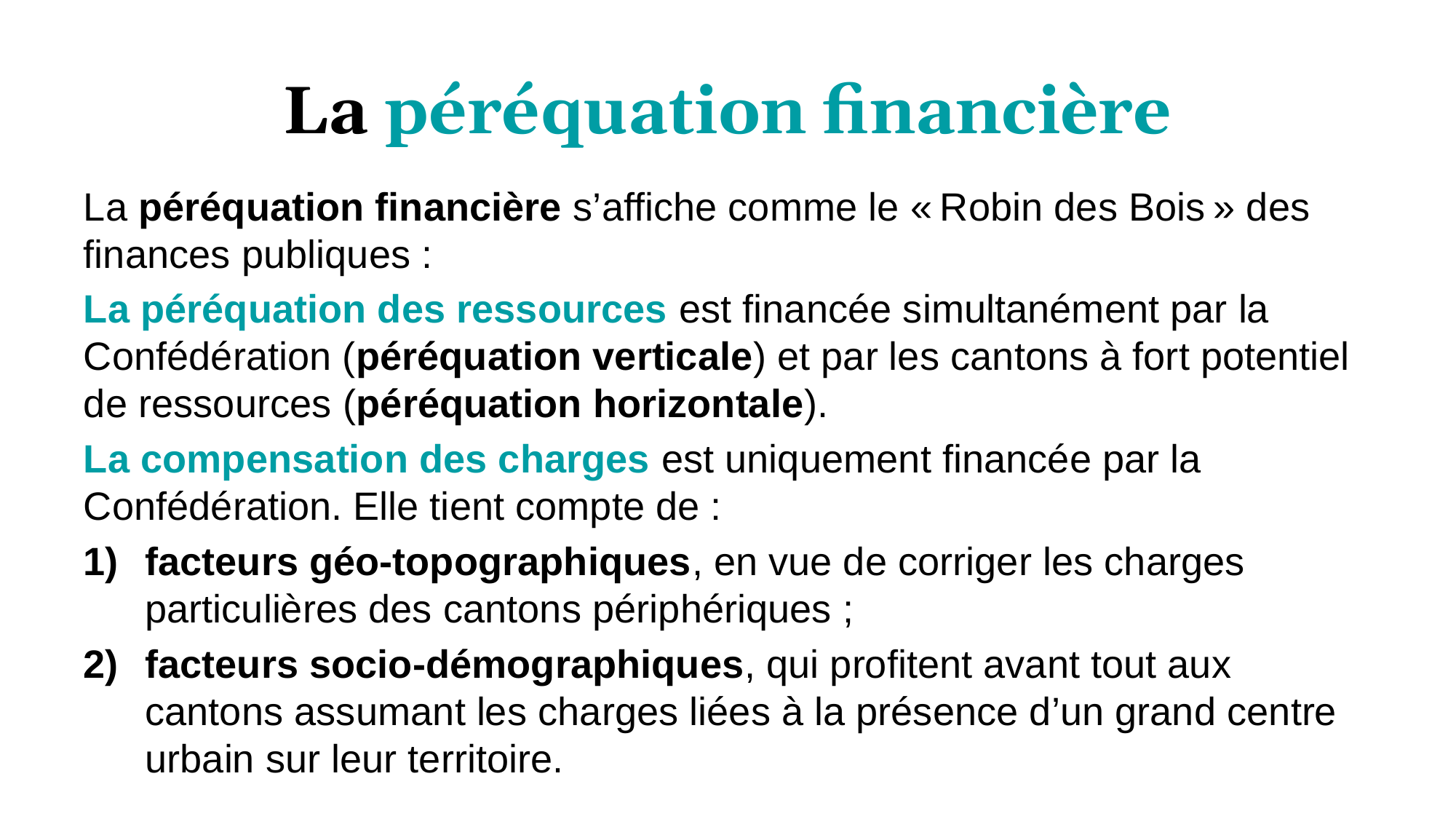

# La péréquation financière
La péréquation financière s’affiche comme le « Robin des Bois » des finances publiques :
La péréquation des ressources est financée simultanément par la Confédération (péréquation verticale) et par les cantons à fort potentiel de ressources (péréquation horizontale).
La compensation des charges est uniquement financée par la Confédération. Elle tient compte de :
facteurs géo-topographiques, en vue de corriger les charges particulières des cantons périphériques ;
facteurs socio-démographiques, qui profitent avant tout aux cantons assumant les charges liées à la présence d’un grand centre urbain sur leur territoire.